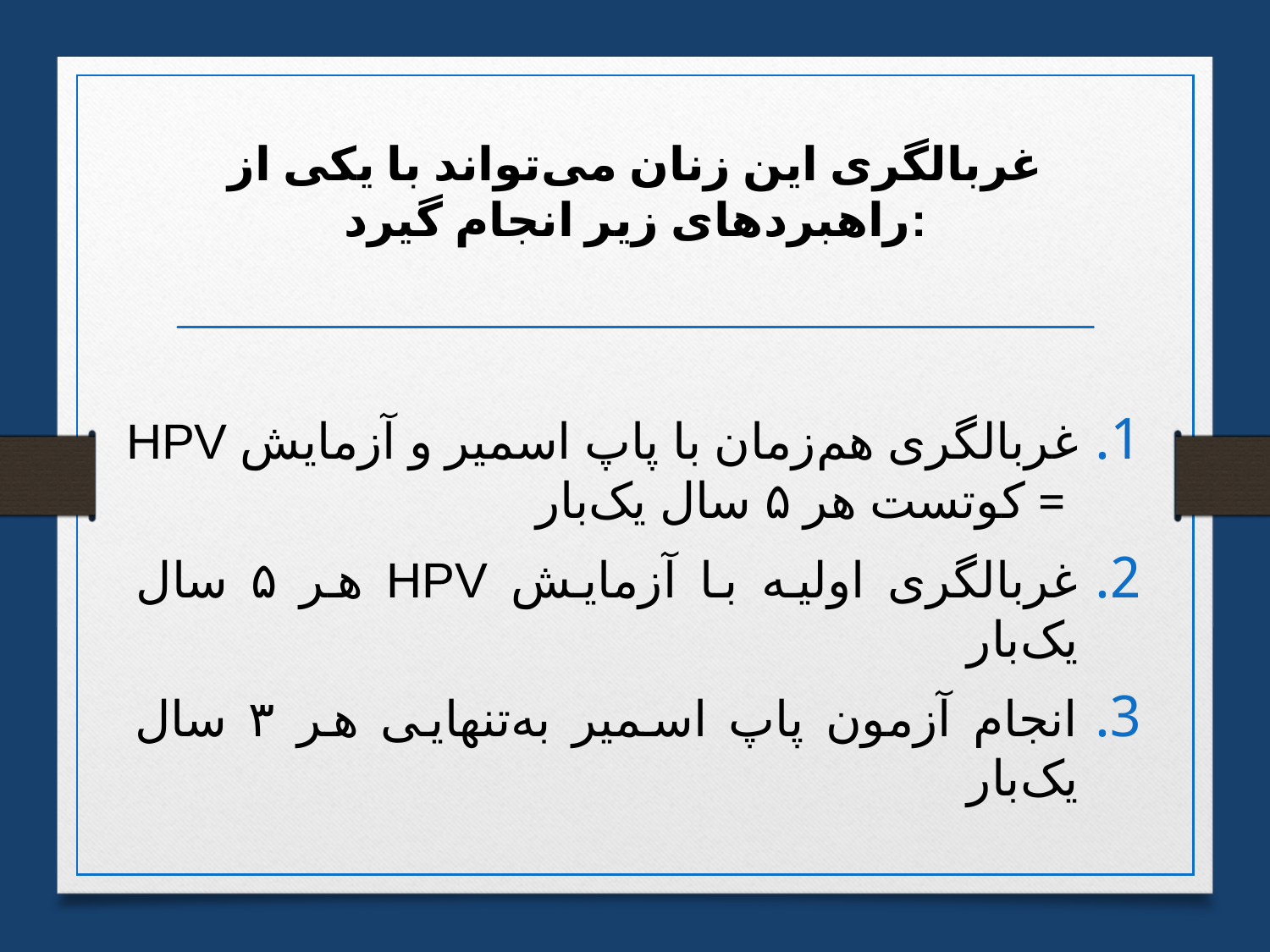

# غربالگری این زنان می‌تواند با یکی از راهبردهای زیر انجام گیرد:
غربالگری هم‌زمان با پاپ اسمیر و آزمایش HPV  = کوتست هر ۵ سال یک‌بار
غربالگری اولیه با آزمایش HPV هر ۵ سال یک‌بار
انجام آزمون پاپ اسمیر به‌تنهایی هر ۳ سال یک‌بار